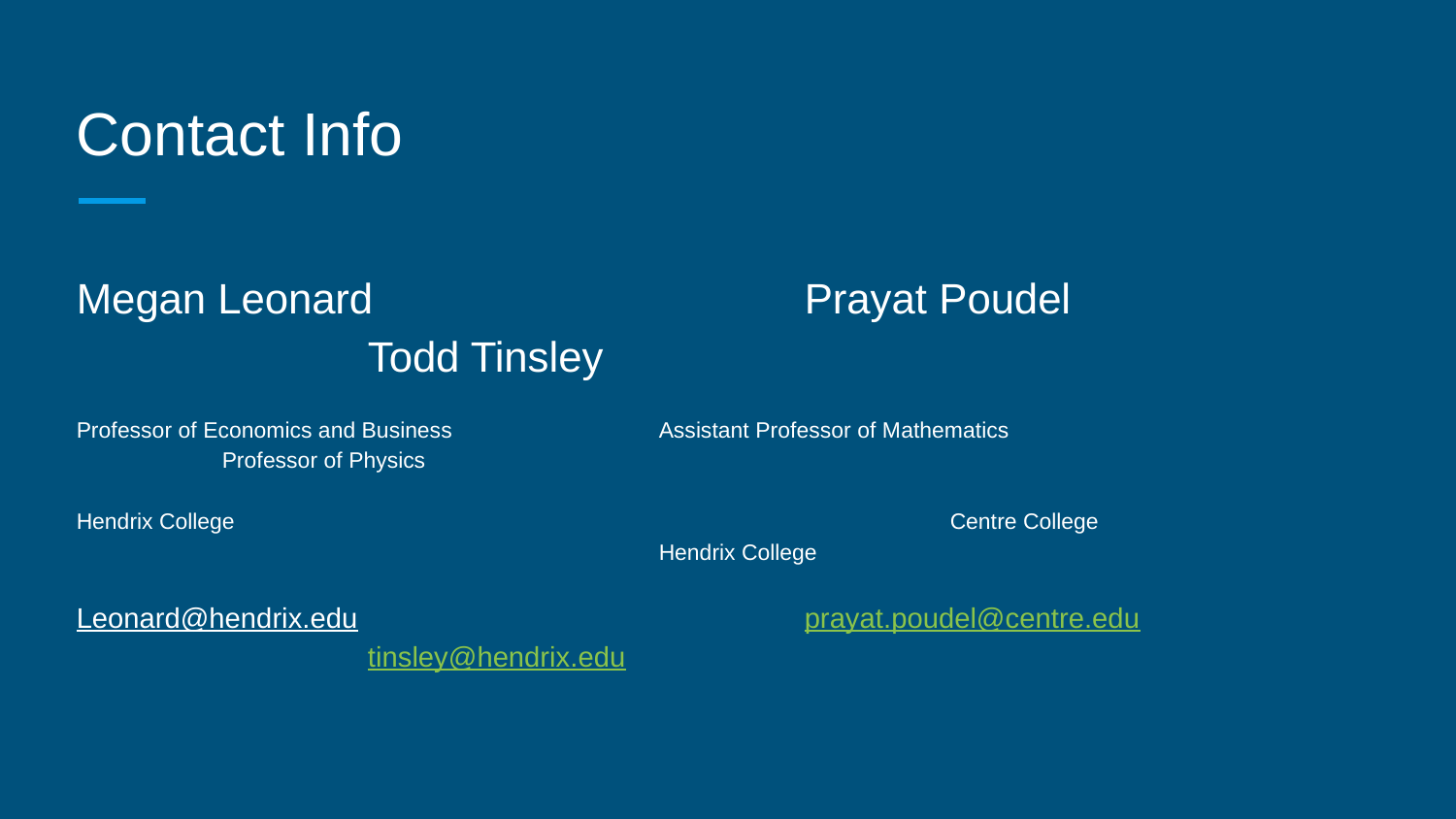

# Contact Info
Megan Leonard			Prayat Poudel				Todd Tinsley

Professor of Economics and Business		Assistant Professor of Mathematics			Professor of Physics

Hendrix College					Centre College					Hendrix College

Leonard@hendrix.edu				prayat.poudel@centre.edu			tinsley@hendrix.edu